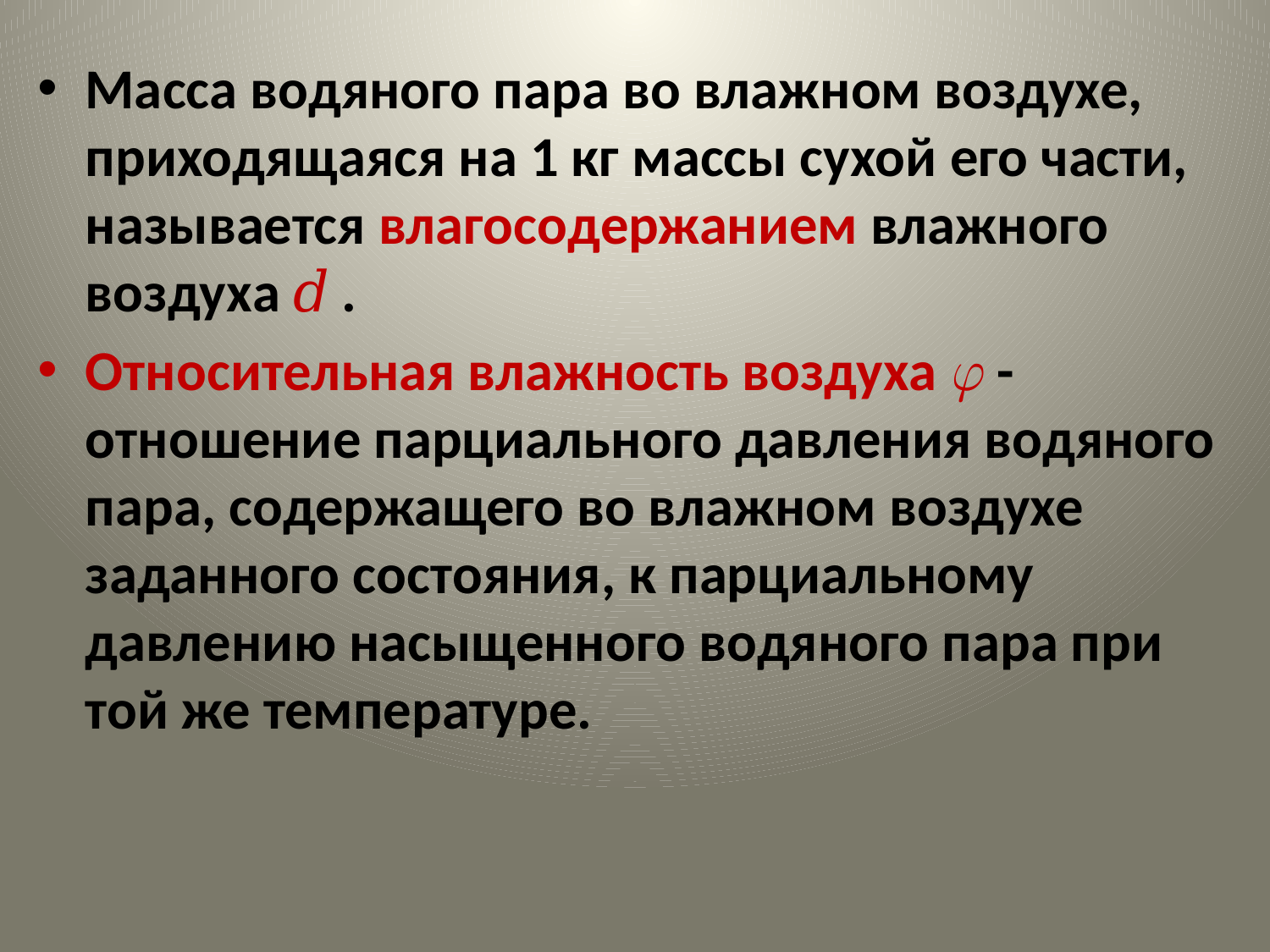

Масса водяного пара во влажном воздухе, приходящаяся на 1 кг массы сухой его части, называется влагосодержанием влажного воздуха 𝑑 .
Относительная влажность воздуха 𝜑 - отношение парциального давления водяного пара, содержащего во влажном воздухе заданного состояния, к парциальному давлению насыщенного водяного пара при той же температуре.